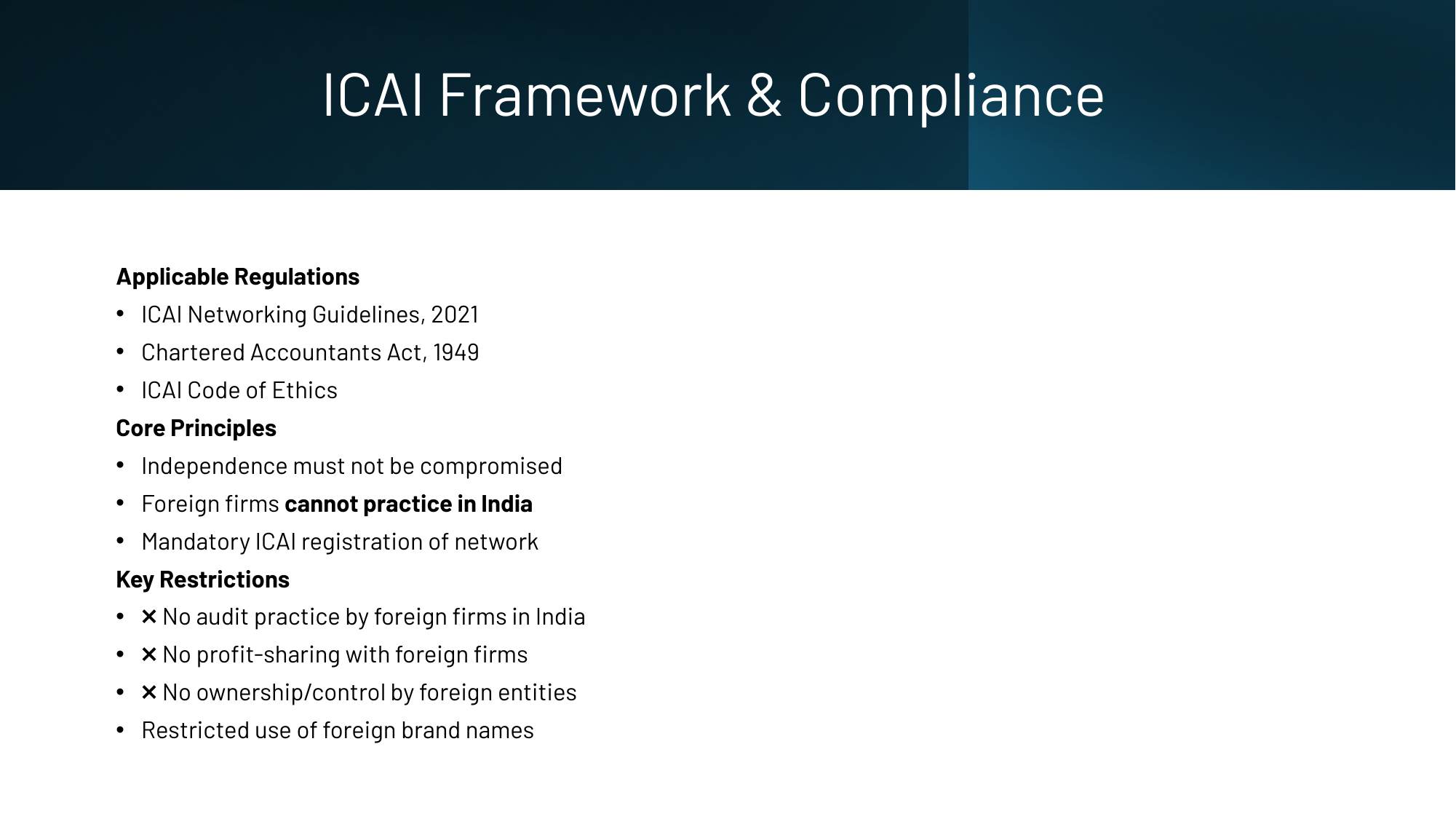

# ICAI Framework & Compliance
Applicable Regulations
ICAI Networking Guidelines, 2021
Chartered Accountants Act, 1949
ICAI Code of Ethics
Core Principles
Independence must not be compromised
Foreign firms cannot practice in India
Mandatory ICAI registration of network
Key Restrictions
❌ No audit practice by foreign firms in India
❌ No profit-sharing with foreign firms
❌ No ownership/control by foreign entities
Restricted use of foreign brand names